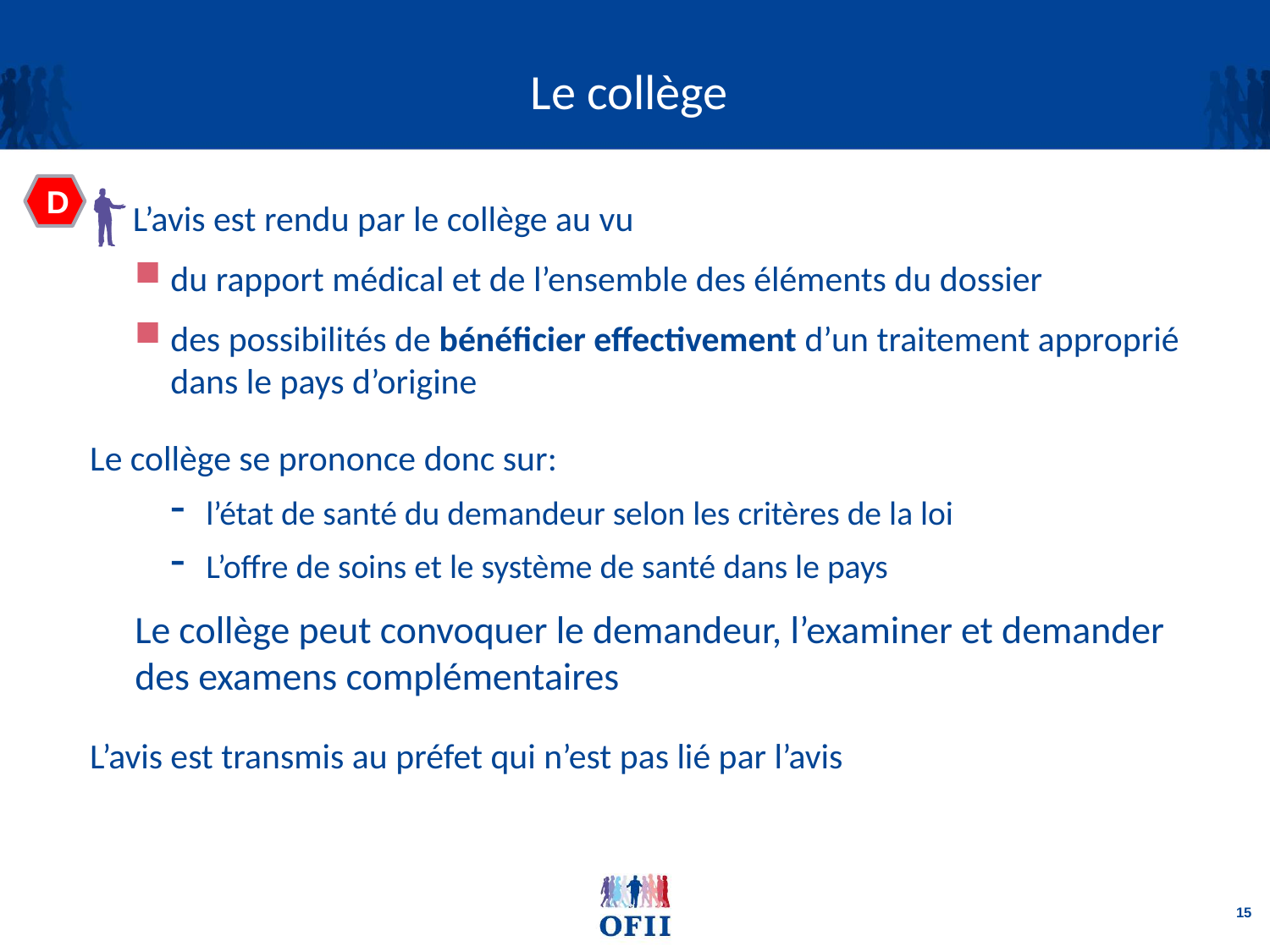

# Le collège
D
L’avis est rendu par le collège au vu
du rapport médical et de l’ensemble des éléments du dossier
des possibilités de bénéficier effectivement d’un traitement approprié dans le pays d’origine
Le collège se prononce donc sur:
l’état de santé du demandeur selon les critères de la loi
L’offre de soins et le système de santé dans le pays
Le collège peut convoquer le demandeur, l’examiner et demander des examens complémentaires
L’avis est transmis au préfet qui n’est pas lié par l’avis